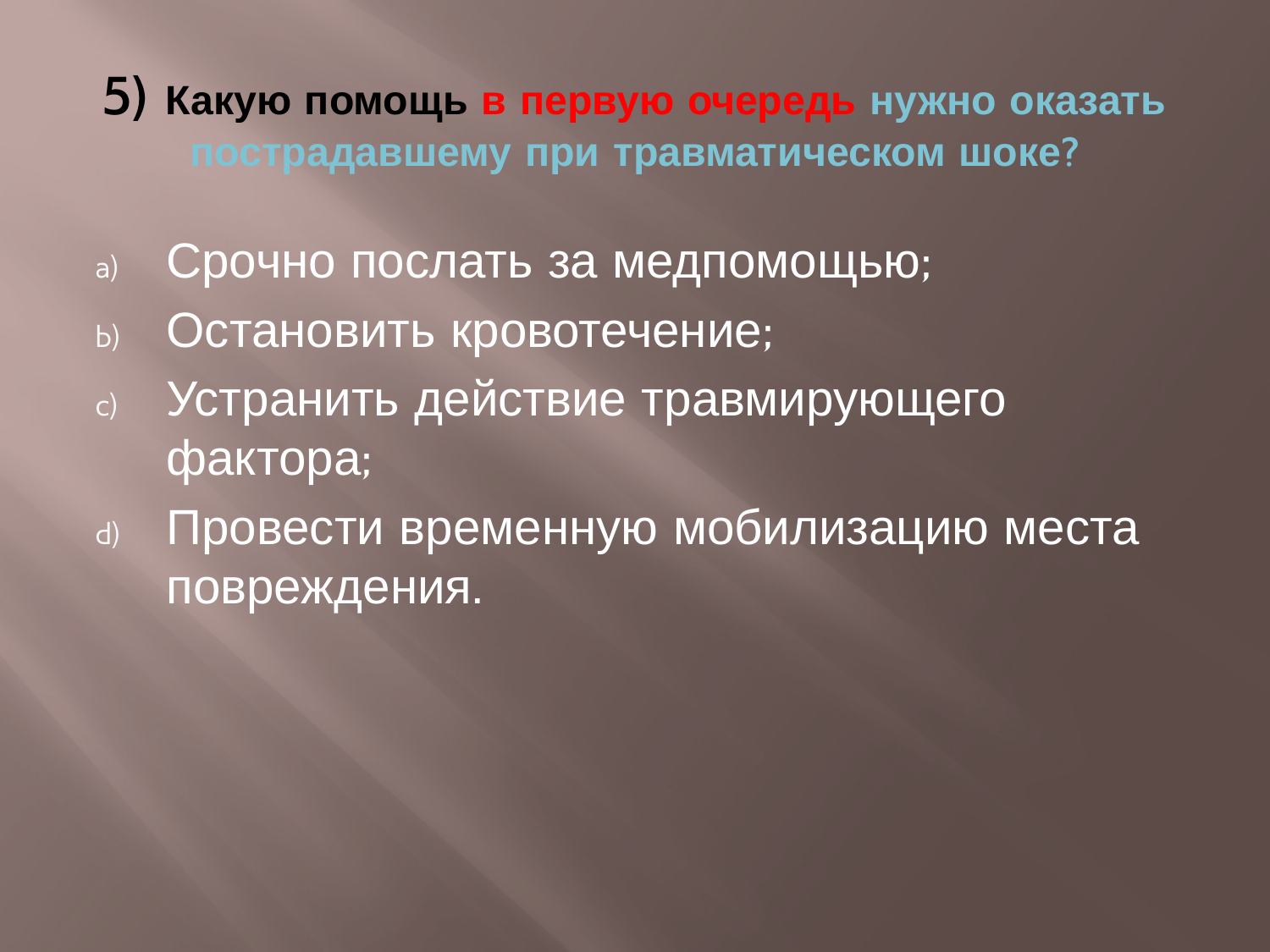

# 5) Какую помощь в первую очередь нужно оказать пострадавшему при травматическом шоке?
Срочно послать за медпомощью;
Остановить кровотечение;
Устранить действие травмирующего фактора;
Провести временную мобилизацию места повреждения.